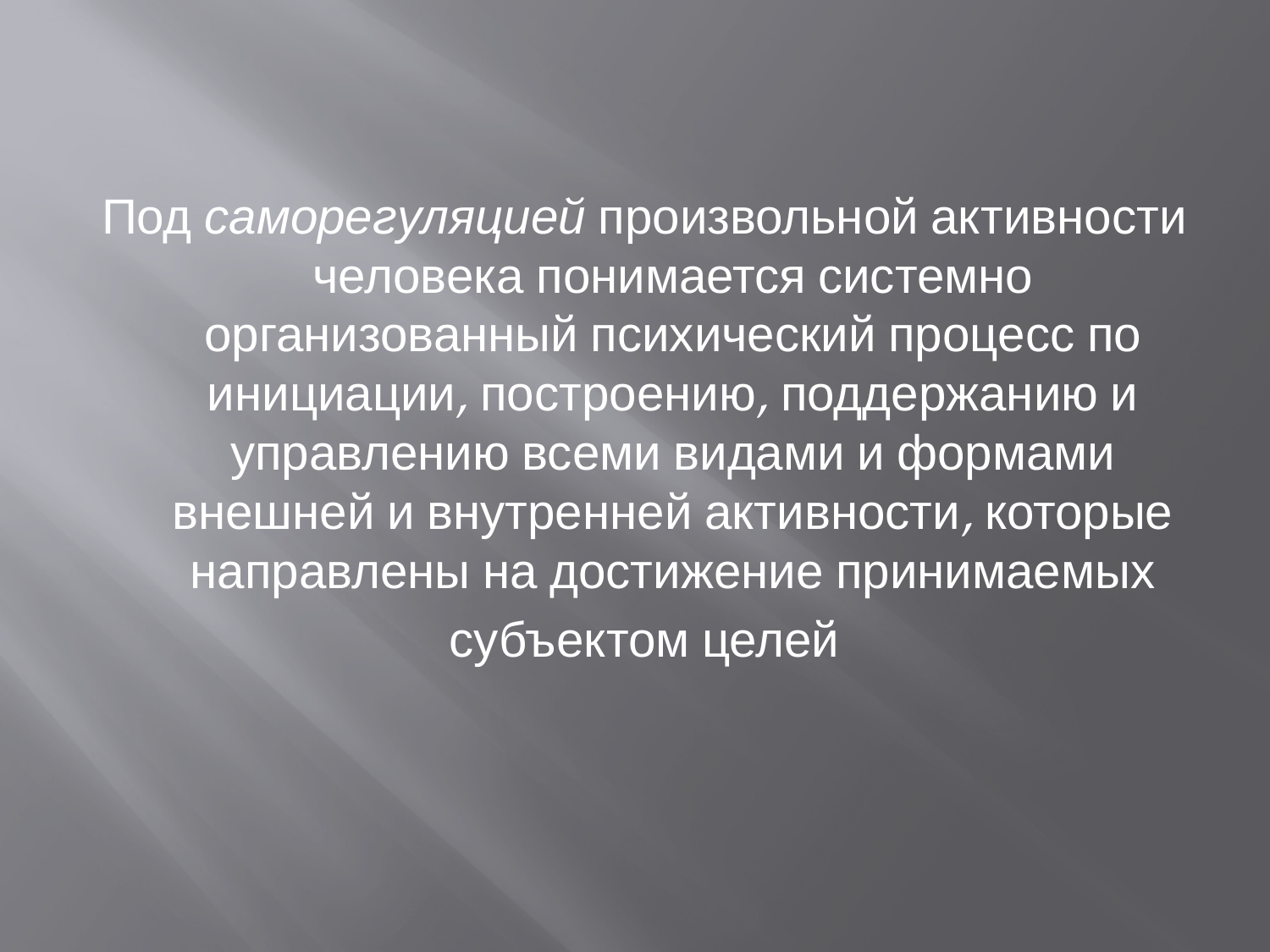

Под саморегуляцией произвольной активности человека понимается системно организованный психический процесс по инициации, построению, поддержанию и управлению всеми видами и формами внешней и внутренней активности, которые направлены на достижение принимаемых
субъектом целей